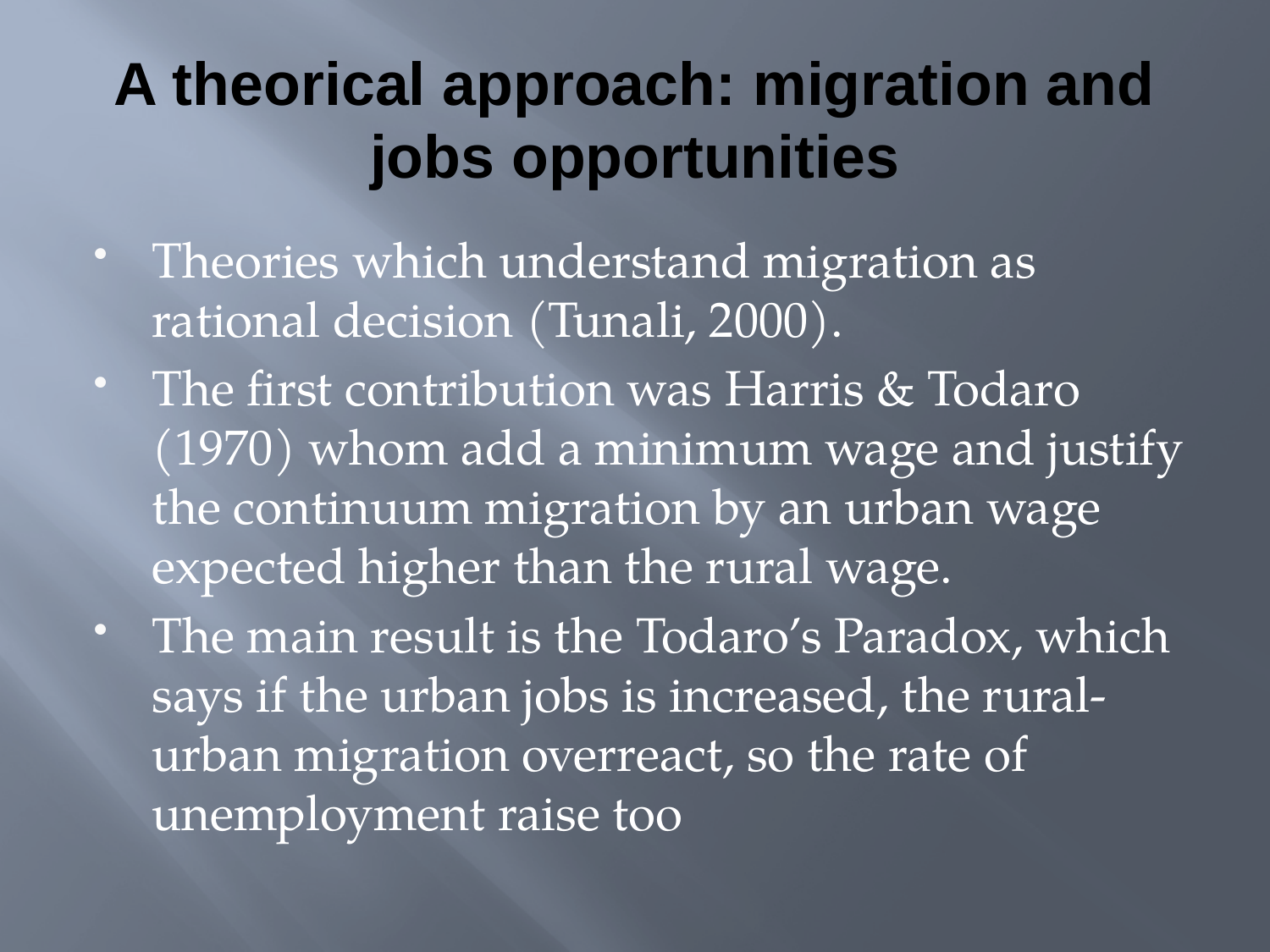

# A theorical approach: migration and jobs opportunities
Theories which understand migration as rational decision (Tunali, 2000).
The first contribution was Harris & Todaro (1970) whom add a minimum wage and justify the continuum migration by an urban wage expected higher than the rural wage.
The main result is the Todaro’s Paradox, which says if the urban jobs is increased, the rural-urban migration overreact, so the rate of unemployment raise too